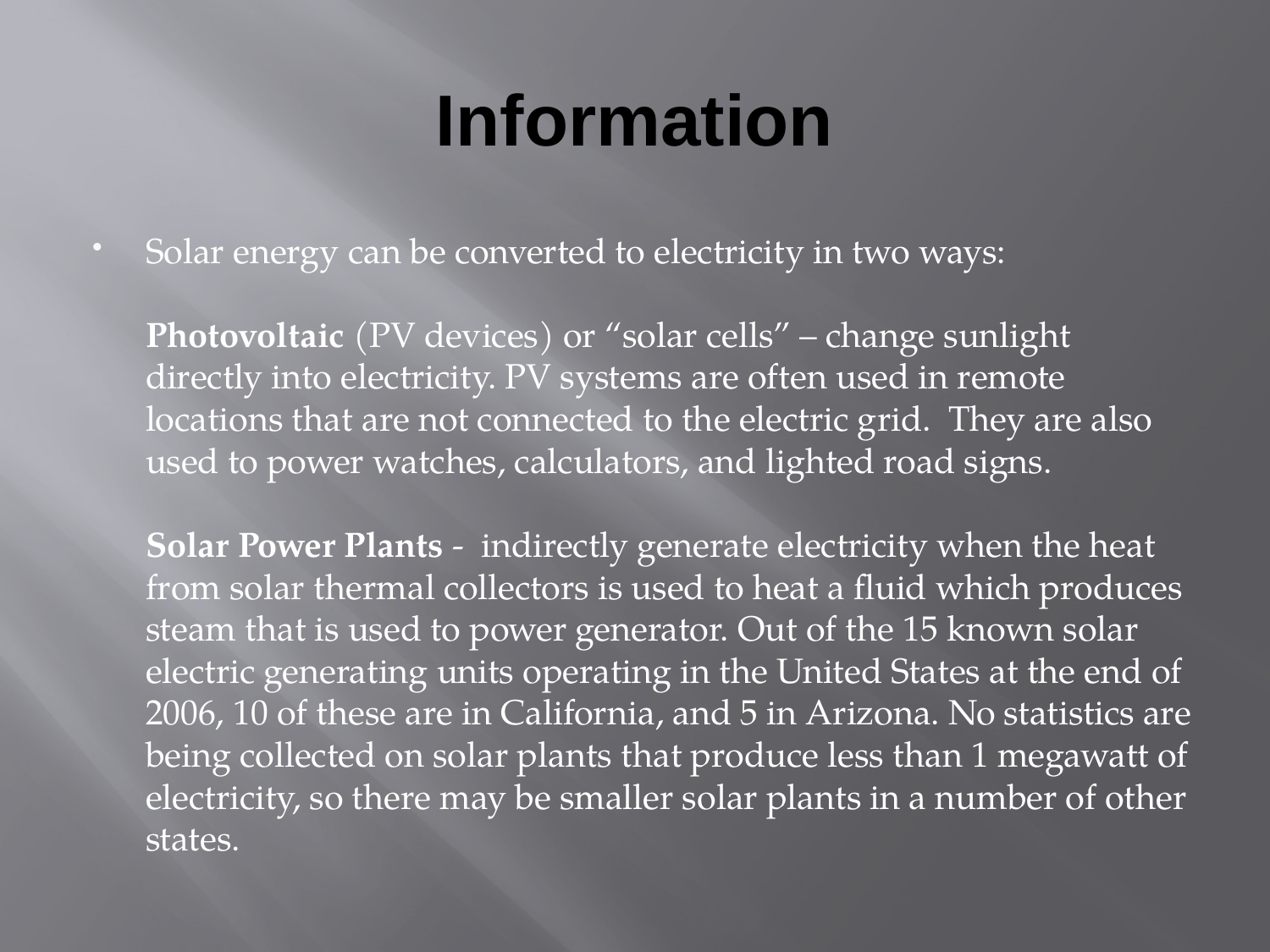

# Information
Solar energy can be converted to electricity in two ways:
Photovoltaic (PV devices) or “solar cells” – change sunlight directly into electricity. PV systems are often used in remote locations that are not connected to the electric grid.  They are also used to power watches, calculators, and lighted road signs.
Solar Power Plants -  indirectly generate electricity when the heat from solar thermal collectors is used to heat a fluid which produces steam that is used to power generator. Out of the 15 known solar electric generating units operating in the United States at the end of 2006, 10 of these are in California, and 5 in Arizona. No statistics are being collected on solar plants that produce less than 1 megawatt of electricity, so there may be smaller solar plants in a number of other states.